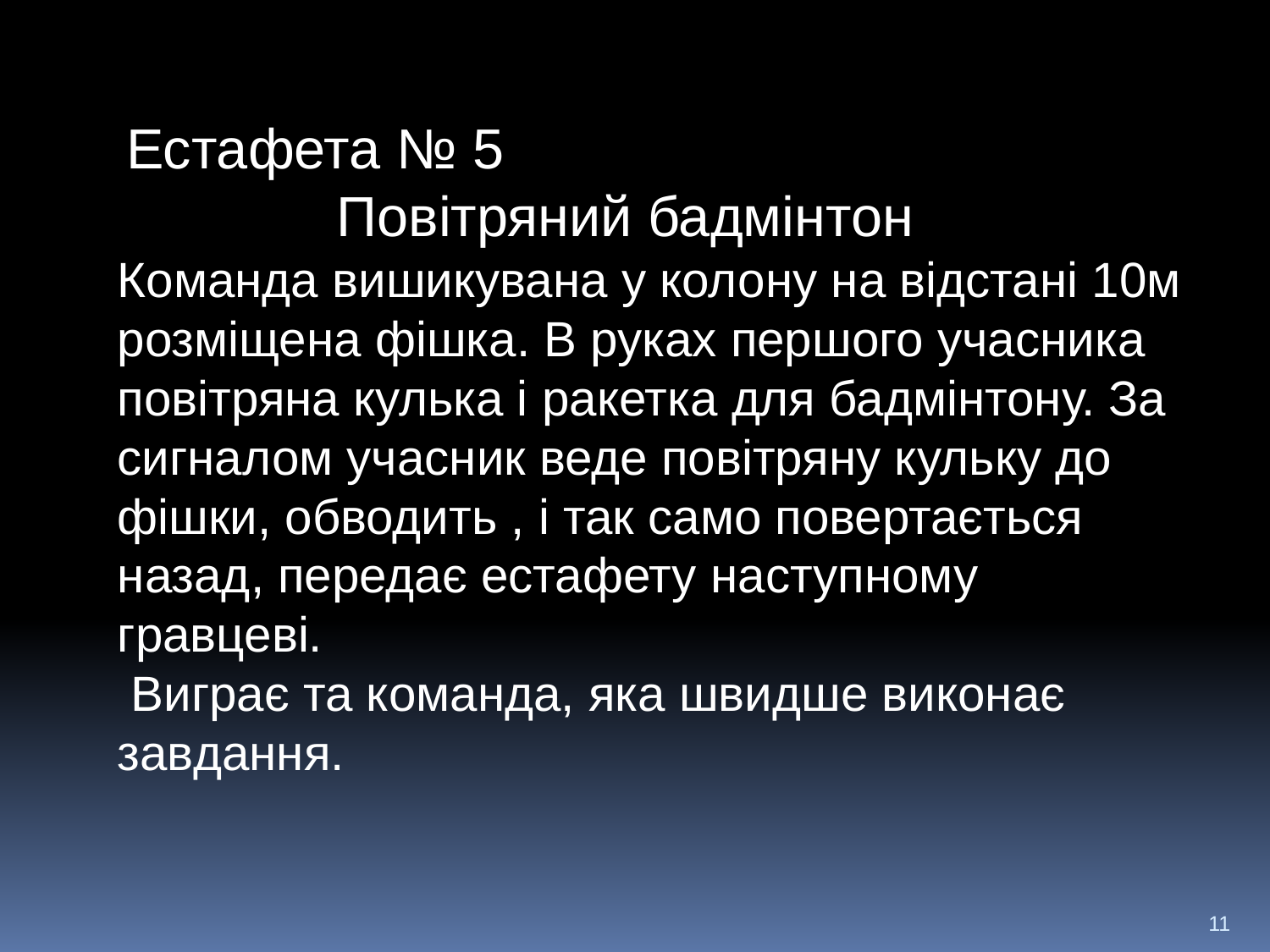

Естафета № 5
              Повітряний бадмінтон
Команда вишикувана у колону на відстані 10м розміщена фішка. В руках першого учасника повітряна кулька і ракетка для бадмінтону. За сигналом учасник веде повітряну кульку до фішки, обводить , і так само повертається назад, передає естафету наступному гравцеві.
 Виграє та команда, яка швидше виконає завдання.

11